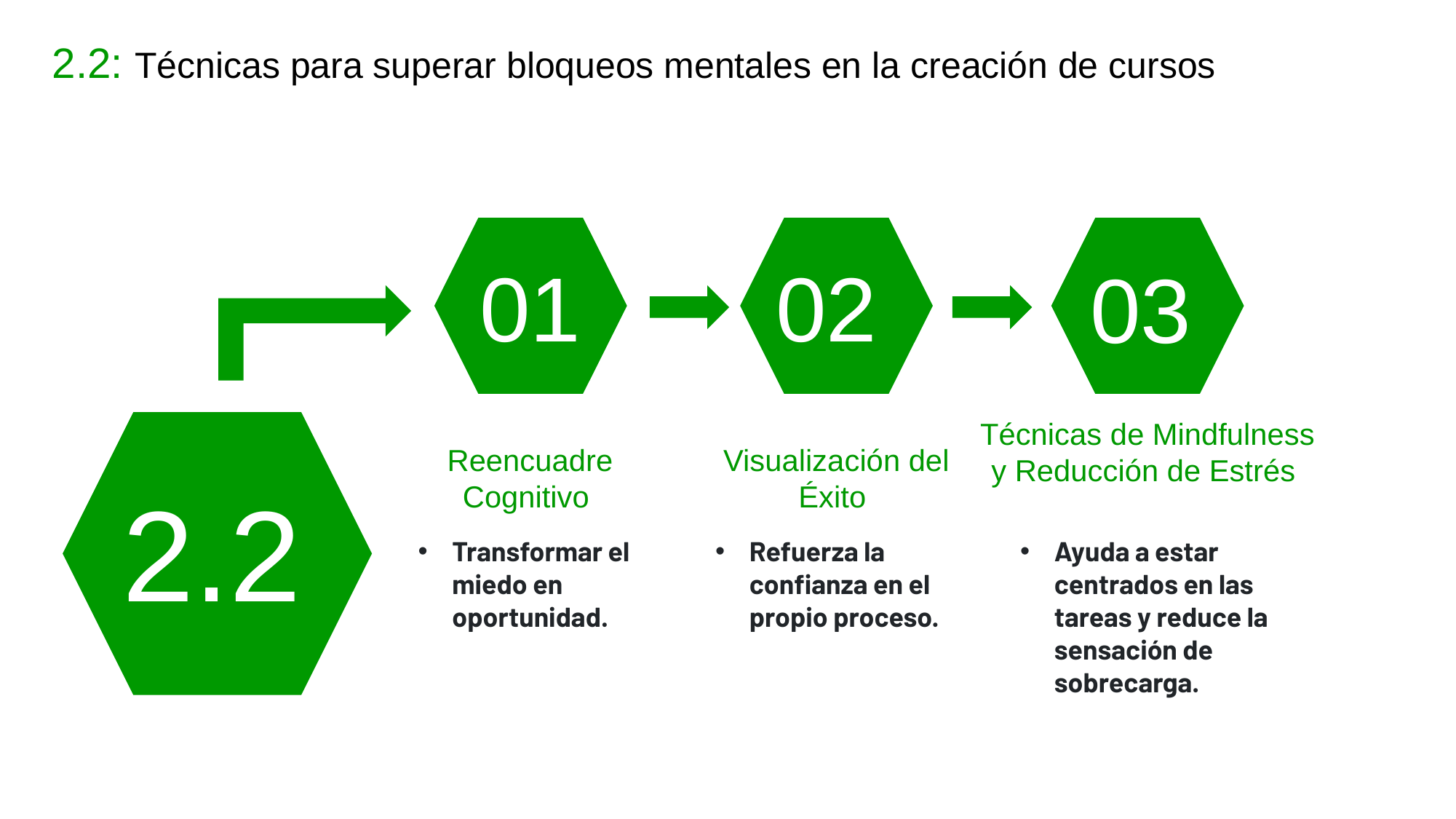

2.2: Técnicas para superar bloqueos mentales en la creación de cursos

01
02
03

Técnicas de Mindfulness y Reducción de Estrés

Reencuadre Cognitivo
Visualización del Éxito
2.2
Transformar el miedo en oportunidad.
Refuerza la confianza en el propio proceso.
Ayuda a estar centrados en las tareas y reduce la sensación de sobrecarga.